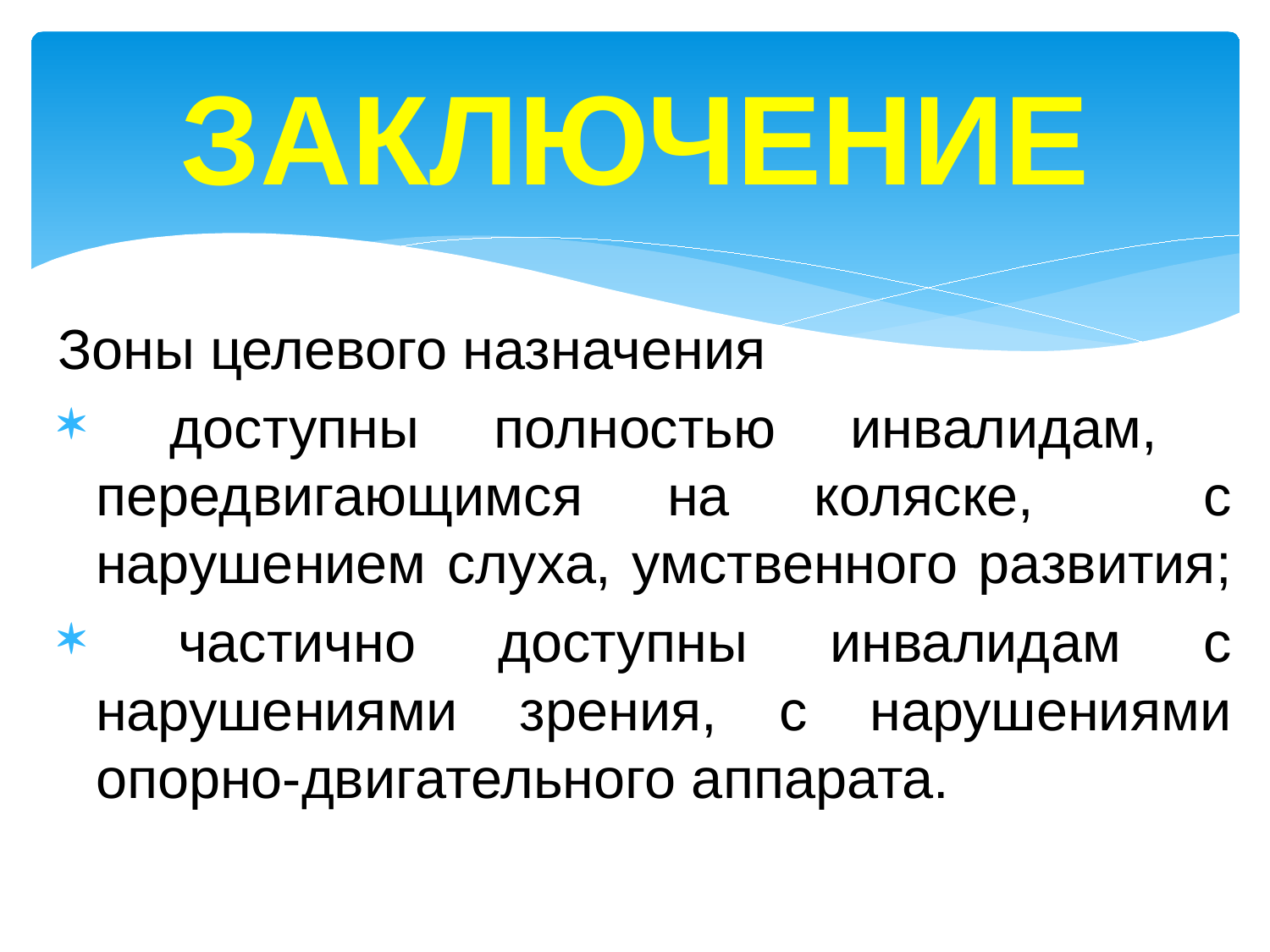

# ЗАКЛЮЧЕНИЕ
Зоны целевого назначения
 доступны полностью инвалидам,  передвигающимся на коляске,  с нарушением слуха, умственного развития;
 частично доступны инвалидам с нарушениями зрения, с нарушениями опорно-двигательного аппарата.